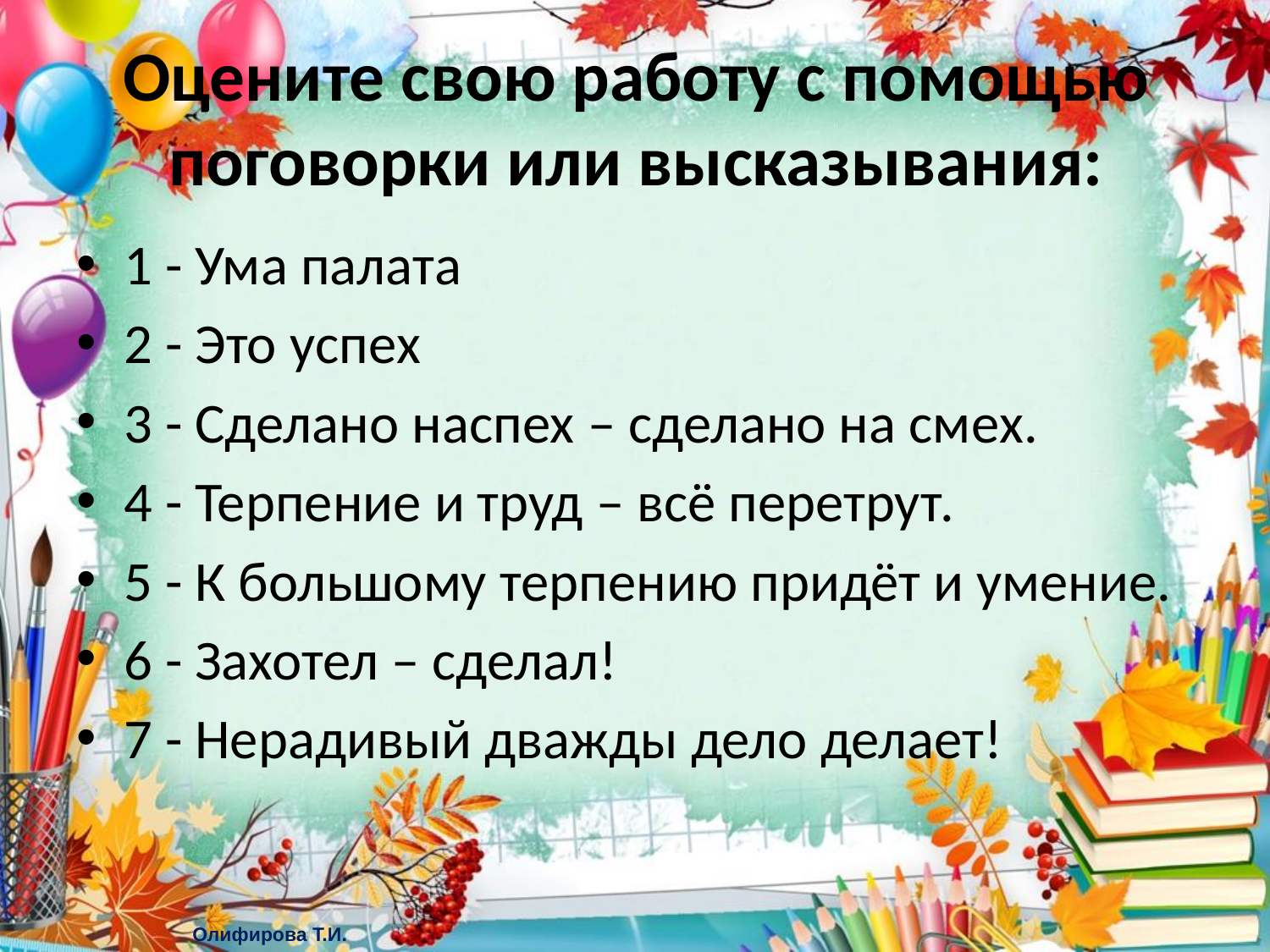

# Оцените свою работу с помощью поговорки или высказывания:
1 - Ума палата
2 - Это успех
3 - Сделано наспех – сделано на смех.
4 - Терпение и труд – всё перетрут.
5 - К большому терпению придёт и умение.
6 - Захотел – сделал!
7 - Нерадивый дважды дело делает!